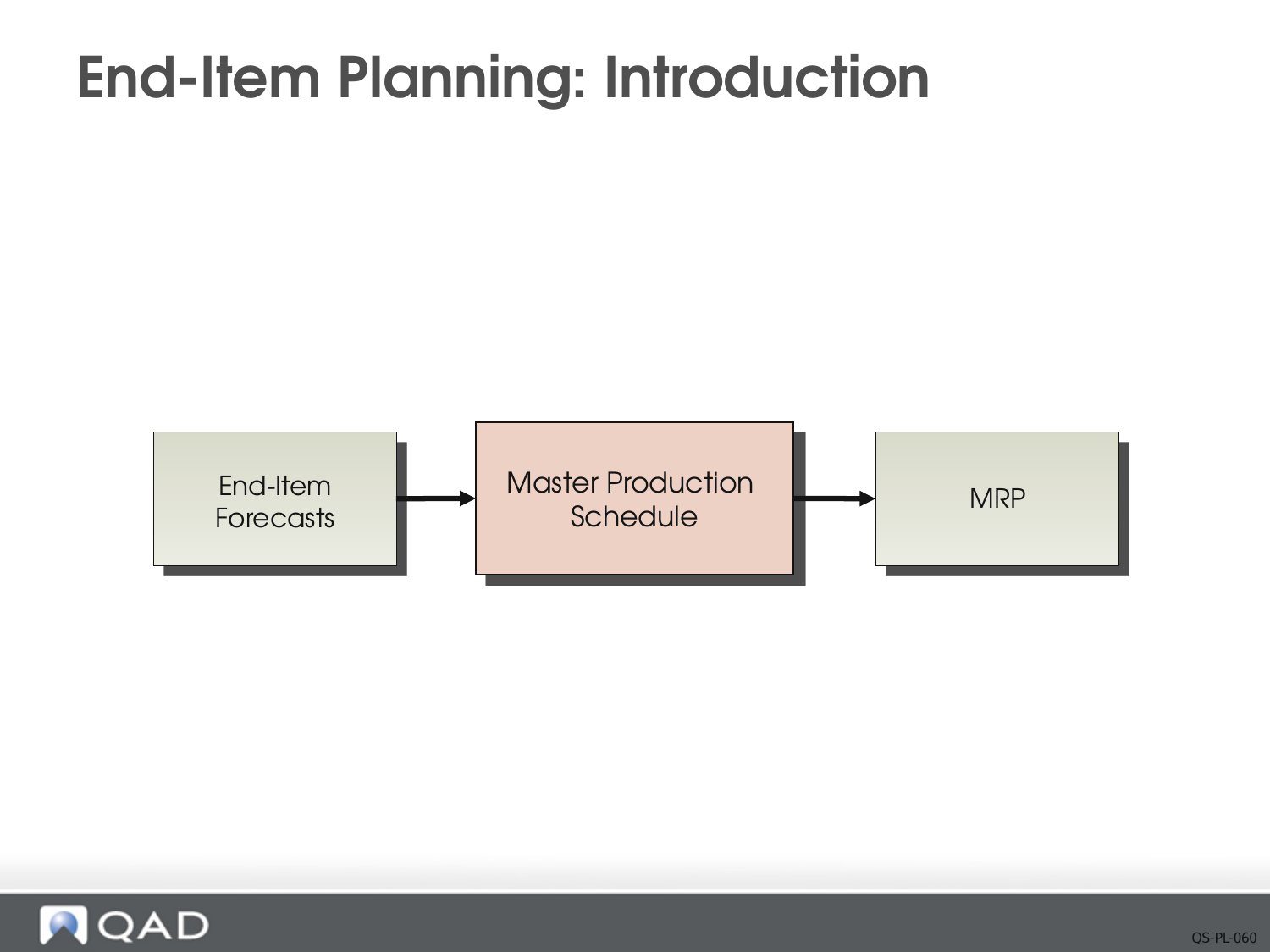

# End-Item Planning: Introduction
Master Production
Schedule

End-Item Forecasts
MRP
QS-PL-060